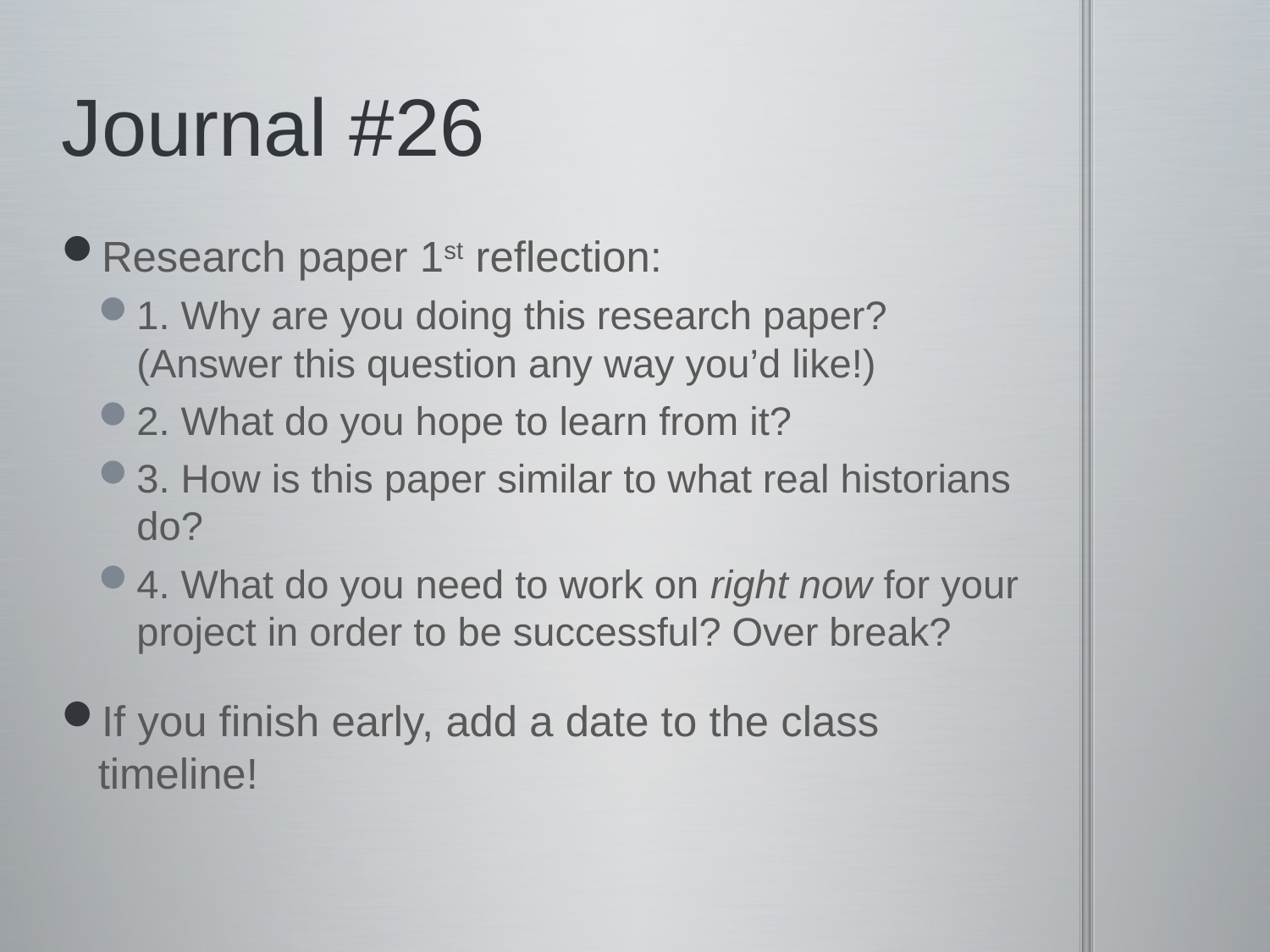

# Journal #26
Research paper 1st reflection:
1. Why are you doing this research paper? (Answer this question any way you’d like!)
2. What do you hope to learn from it?
3. How is this paper similar to what real historians do?
4. What do you need to work on right now for your project in order to be successful? Over break?
If you finish early, add a date to the class timeline!